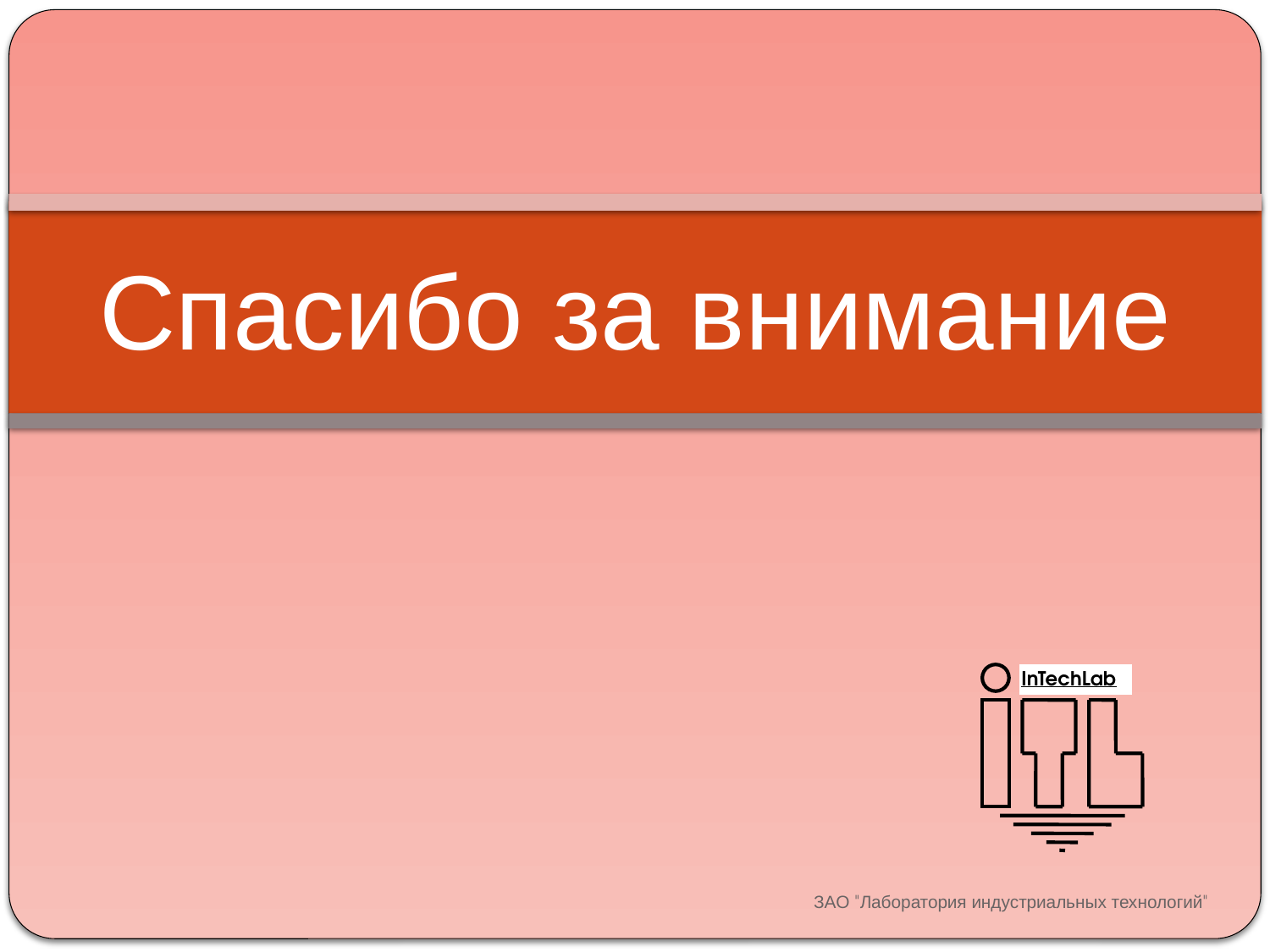

# Спасибо за внимание
InTechLab

ЗАО "Лаборатория индустриальных технологий"